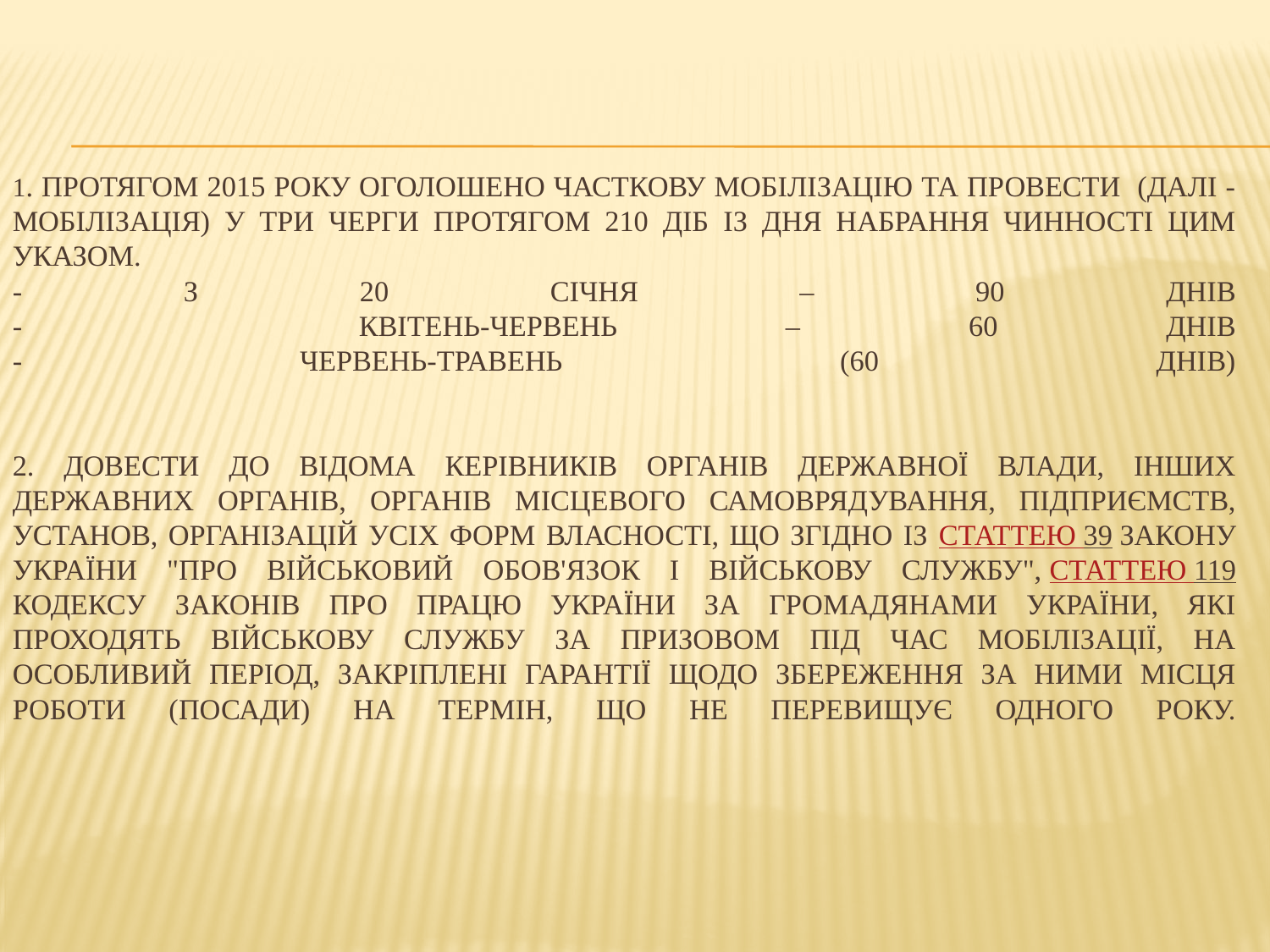

# 1. протягом 2015 року ОголоШЕНО часткову мобілізацію та провести  (далі - мобілізація) у три черги протягом 210 діб із дня набрання чинності цим Указом. - З 20 СІЧНЯ – 90 ДНІВ -  КВІТЕНЬ-ЧЕРВЕНЬ – 60 ДНІВ - ЧЕРВЕНЬ-ТРАВЕНЬ (60 ДНІВ) 2. Довести до відома керівників органів державної влади, інших державних органів, органів місцевого самоврядування, підприємств, установ, організацій усіх форм власності, що згідно із статтею 39 Закону України "Про військовий обов'язок і військову службу", статтею 119 Кодексу законів про працю України за громадянами України, які проходять військову службу за призовом під час мобілізації, на особливий період, закріплені гарантії щодо збереження за ними місця роботи (посади) на термін, що не перевищує одного року.